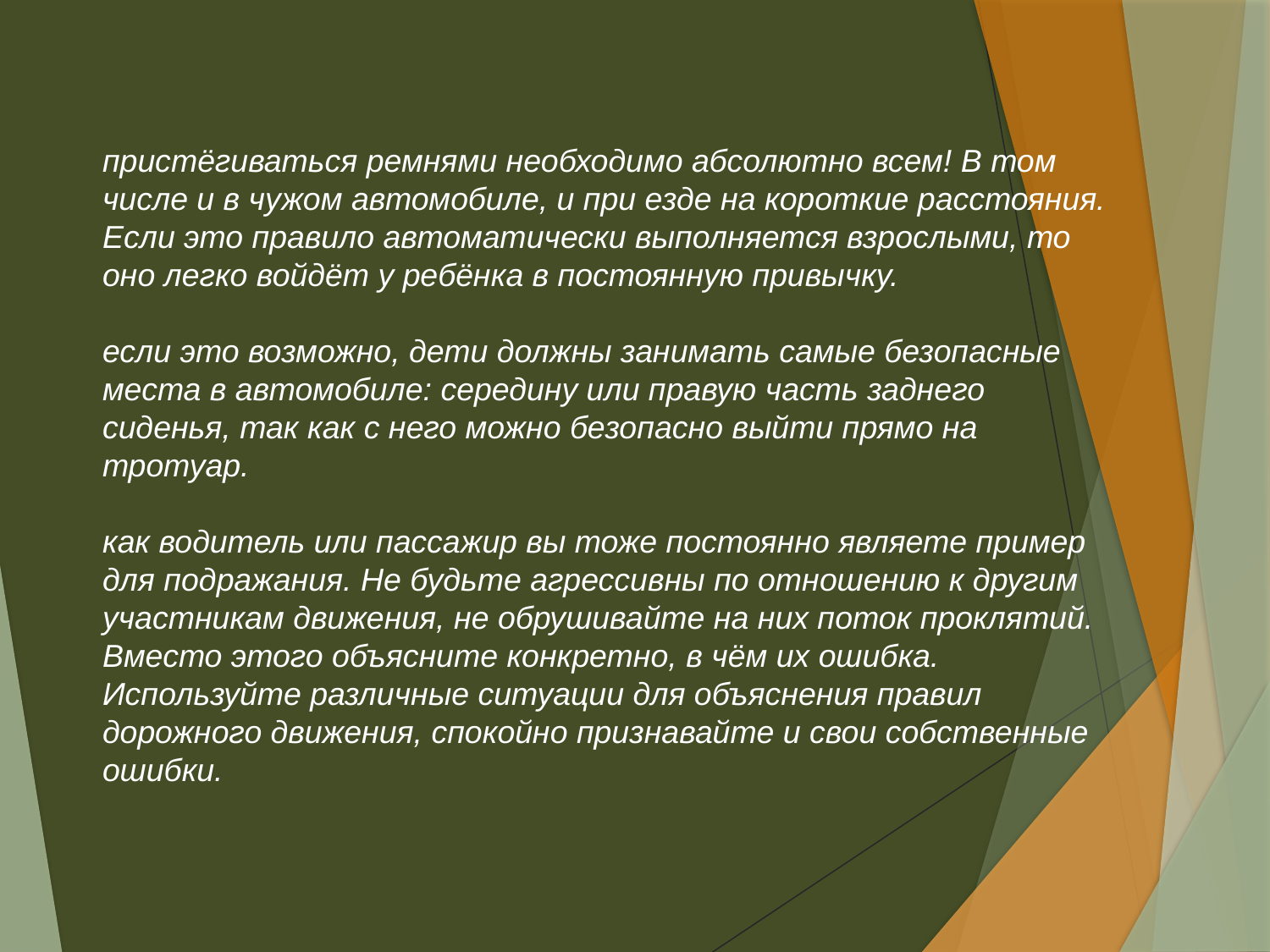

пристёгиваться ремнями необходимо абсолютно всем! В том числе и в чужом автомобиле, и при езде на короткие расстояния. Если это правило автоматически выполняется взрослыми, то оно легко войдёт у ребёнка в постоянную привычку.

если это возможно, дети должны занимать самые безопасные места в автомобиле: середину или правую часть заднего сиденья, так как с него можно безопасно выйти прямо на тротуар.

как водитель или пассажир вы тоже постоянно являете пример для подражания. Не будьте агрессивны по отношению к другим участникам движения, не обрушивайте на них поток проклятий. Вместо этого объясните конкретно, в чём их ошибка. Используйте различные ситуации для объяснения правил дорожного движения, спокойно признавайте и свои собственные ошибки.